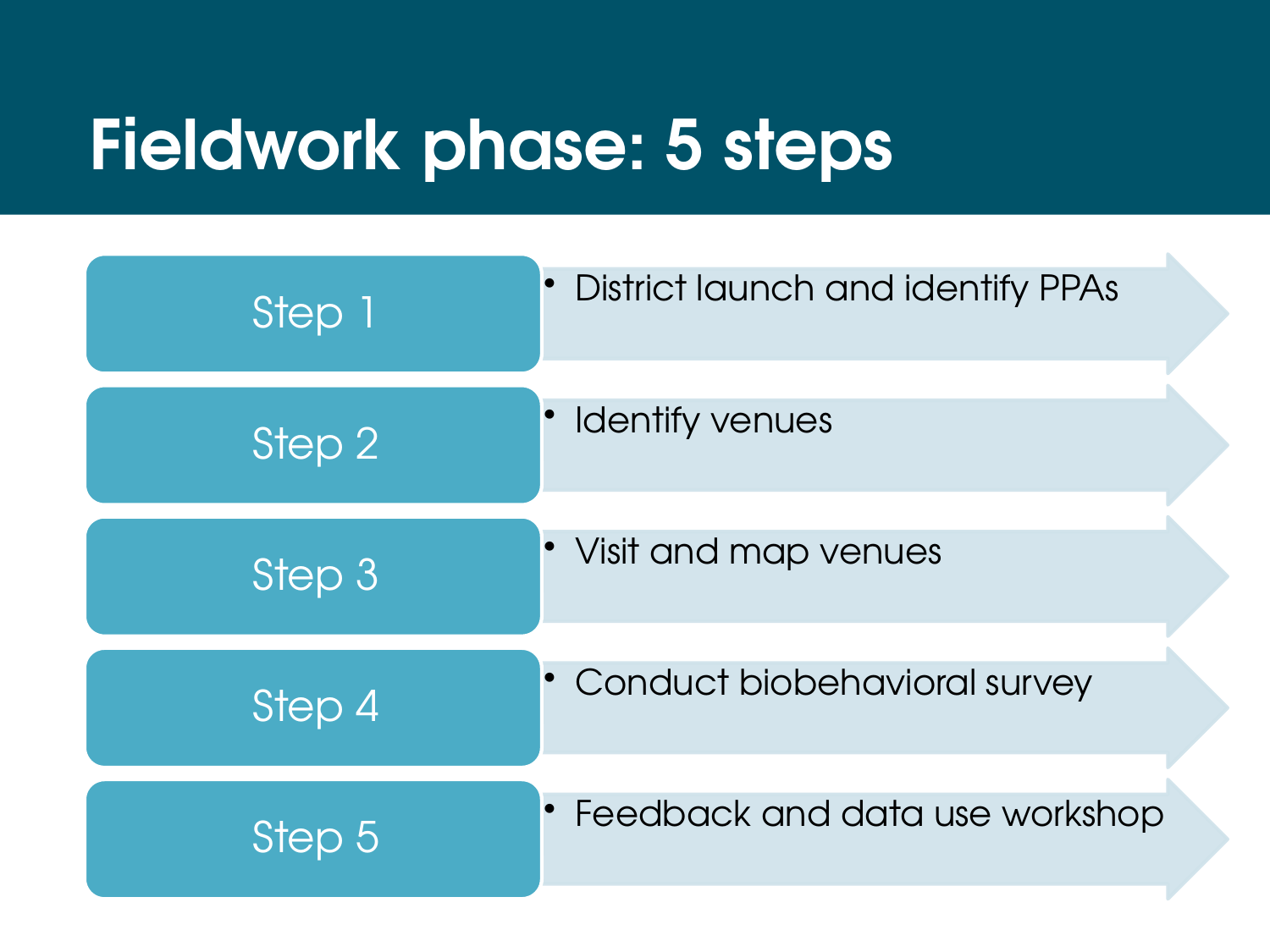

# Fieldwork phase: 5 steps
District launch and identify PPAs
Step 1
Identify venues
Step 2
Visit and map venues
Step 3
Conduct biobehavioral survey
Step 4
Feedback and data use workshop
Step 5